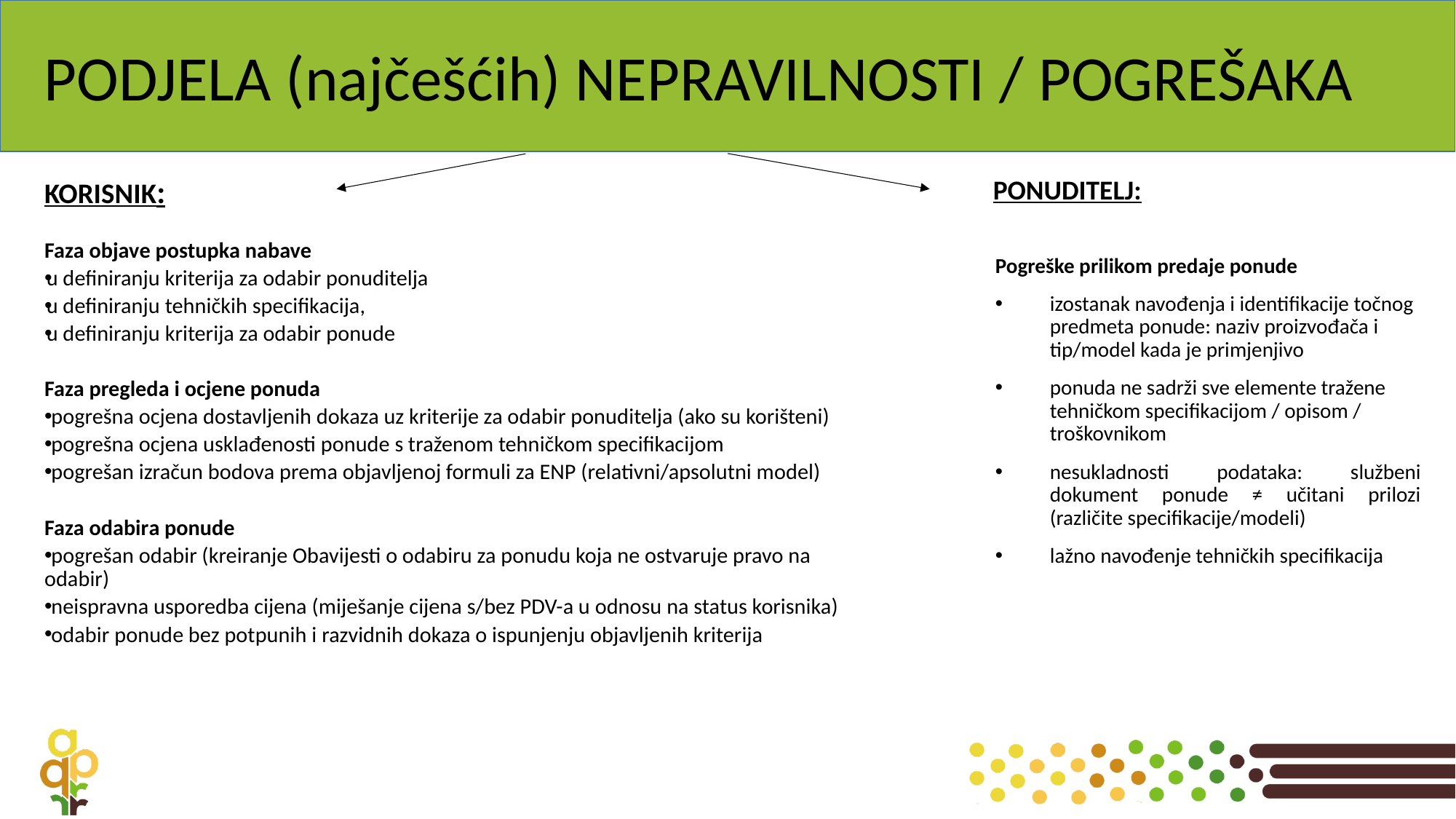

# PODJELA (najčešćih) NEPRAVILNOSTI / POGREŠAKA

KORISNIK:

Faza objave postupka nabave
u definiranju kriterija za odabir ponuditelja
u definiranju tehničkih specifikacija,
u definiranju kriterija za odabir ponude

Faza pregleda i ocjene ponuda
 pogrešna ocjena dostavljenih dokaza uz kriterije za odabir ponuditelja (ako su korišteni)
 pogrešna ocjena usklađenosti ponude s traženom tehničkom specifikacijom
 pogrešan izračun bodova prema objavljenoj formuli za ENP (relativni/apsolutni model)

Faza odabira ponude
 pogrešan odabir (kreiranje Obavijesti o odabiru za ponudu koja ne ostvaruje pravo na odabir)
 neispravna usporedba cijena (miješanje cijena s/bez PDV-a u odnosu na status korisnika)
 odabir ponude bez potpunih i razvidnih dokaza o ispunjenju objavljenih kriterija

PONUDITELJ:
Pogreške prilikom predaje ponude
izostanak navođenja i identifikacije točnog predmeta ponude: naziv proizvođača i tip/model kada je primjenjivo
ponuda ne sadrži sve elemente tražene tehničkom specifikacijom / opisom / troškovnikom
nesukladnosti podataka: službeni dokument ponude ≠ učitani prilozi (različite specifikacije/modeli)
lažno navođenje tehničkih specifikacija